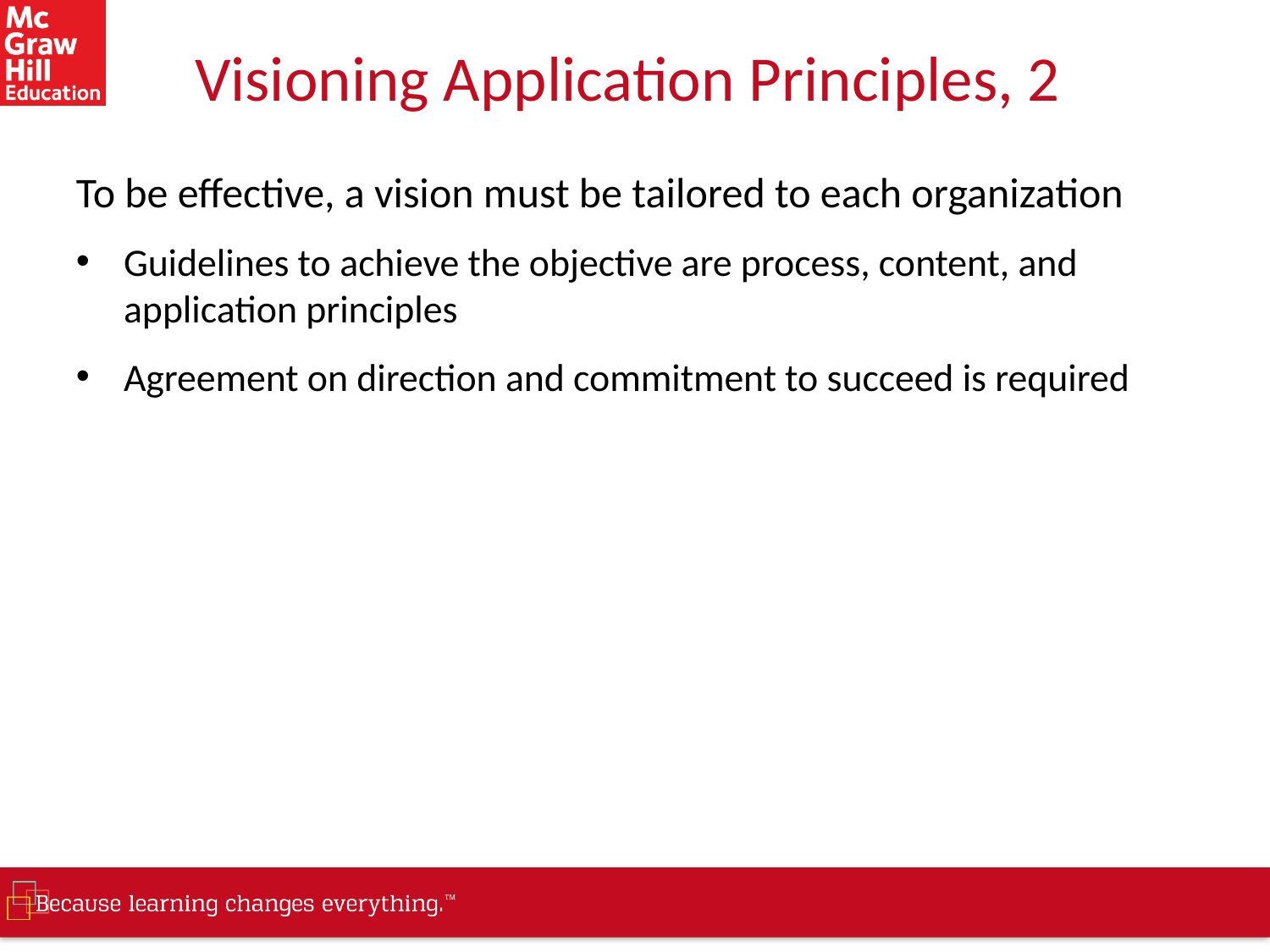

# Visioning Application Principles, 2
To be effective, a vision must be tailored to each organization
Guidelines to achieve the objective are process, content, and application principles
Agreement on direction and commitment to succeed is required